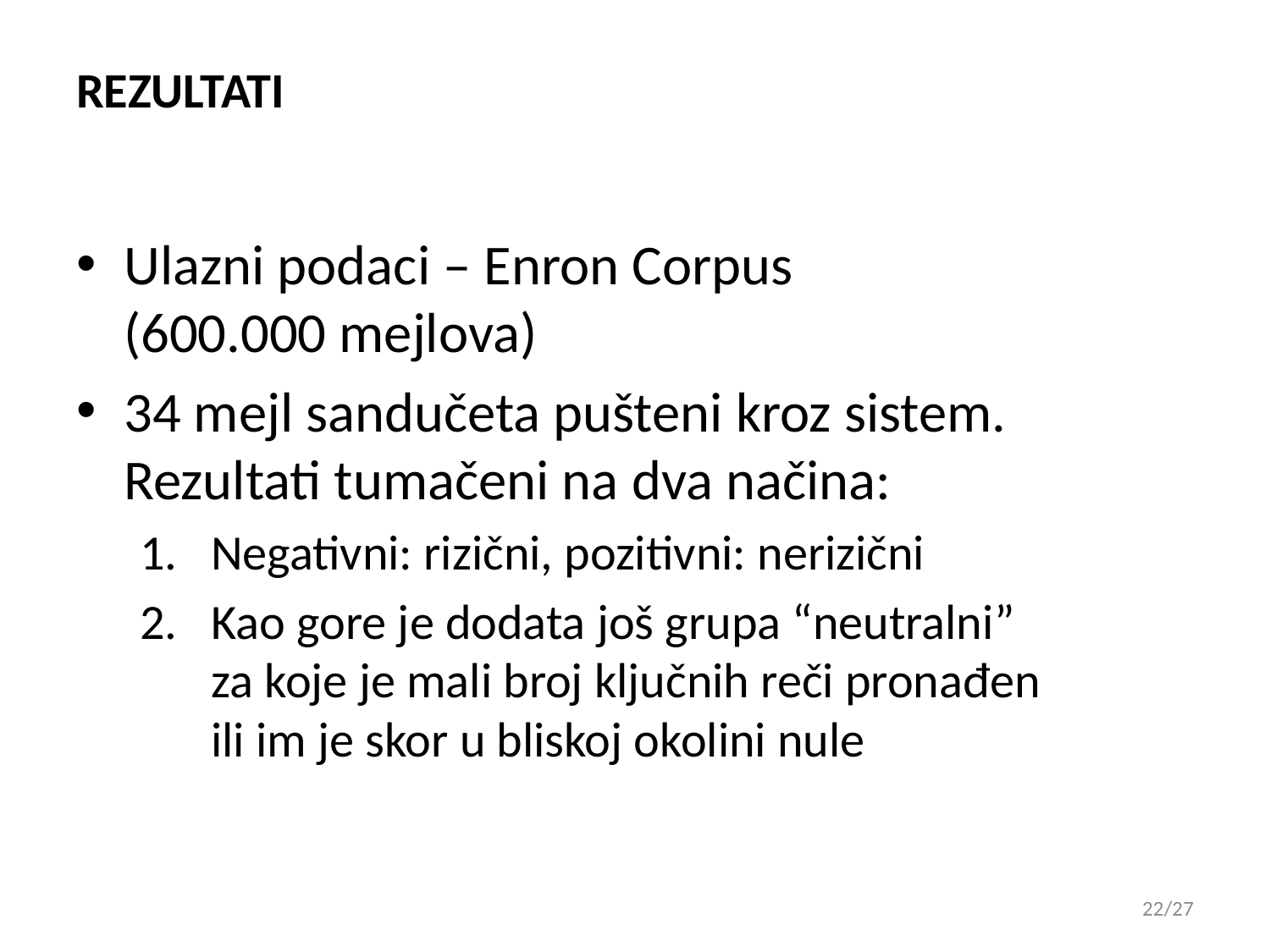

# REZULTATI
Ulazni podaci – Enron Corpus
(600.000 mejlova)
34 mejl sandučeta pušteni kroz sistem. Rezultati tumačeni na dva načina:
Negativni: rizični, pozitivni: nerizični
Kao gore je dodata još grupa “neutralni”
za koje je mali broj ključnih reči pronađen
ili im je skor u bliskoj okolini nule

22/27